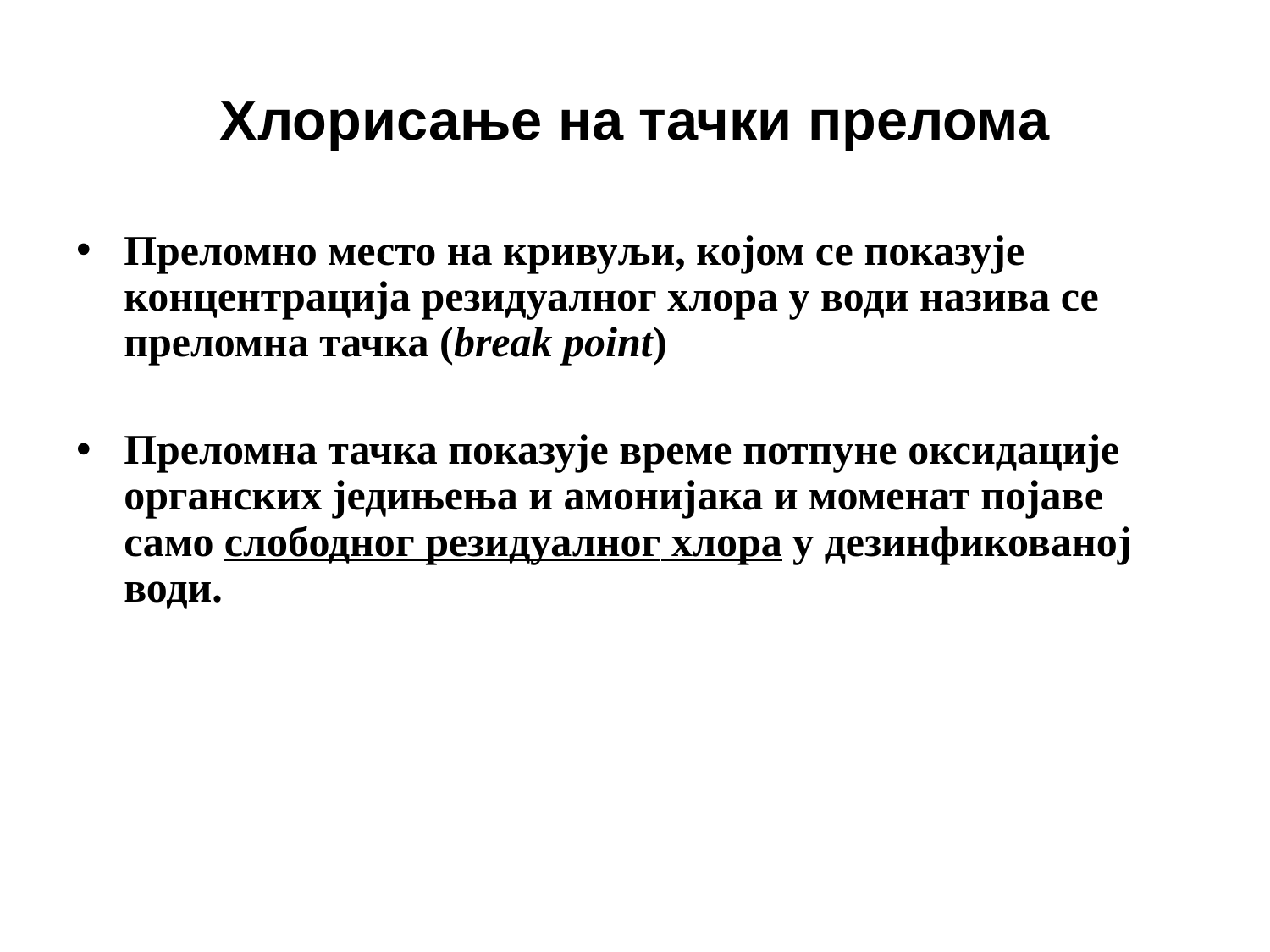

# Хлорисање на тачки прелома
Преломно место на кривуљи, којом се показује концентрација резидуалног хлора у води назива се преломна тачка (break point)

Преломна тачка показује време потпуне оксидације органских једињења и амонијака и моменат појаве само слободног резидуалног хлора у дезинфикованој води.